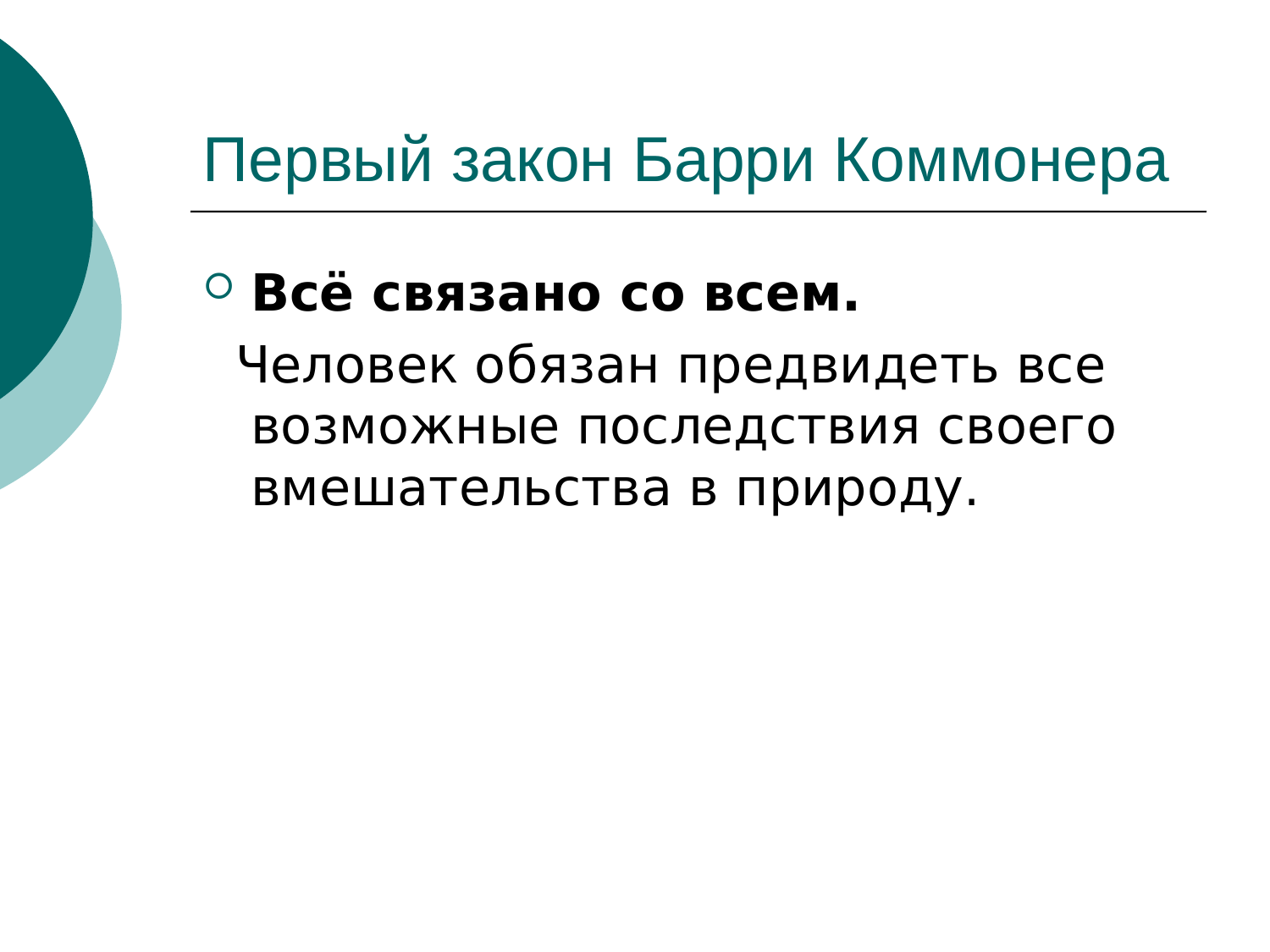

# Первый закон Барри Коммонера
Всё связано со всем.
  Человек обязан предвидеть все возможные последствия своего вмешательства в природу.